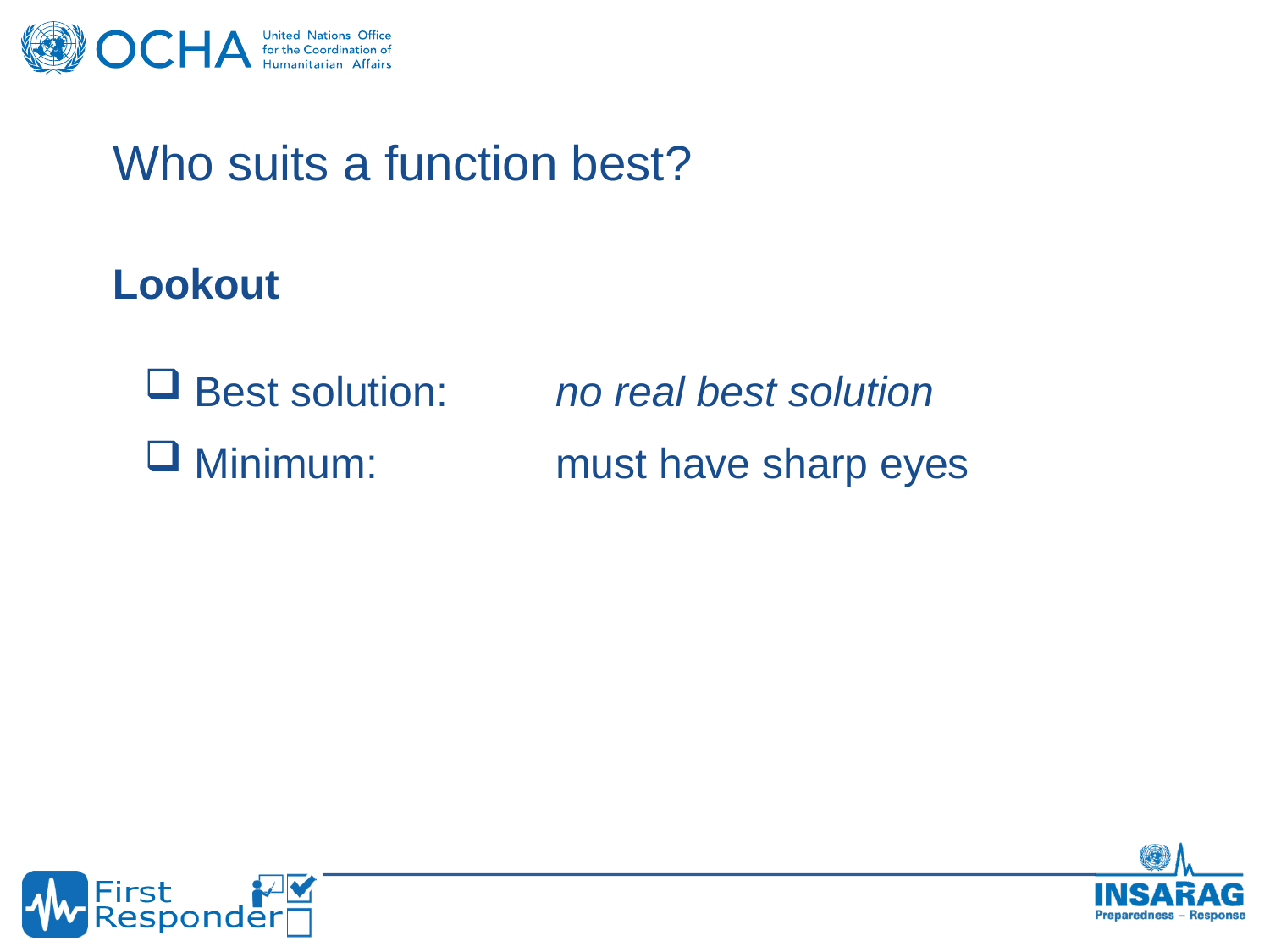

Who suits a function best?
Lookout
Best solution:	no real best solution
Minimum:	must have sharp eyes